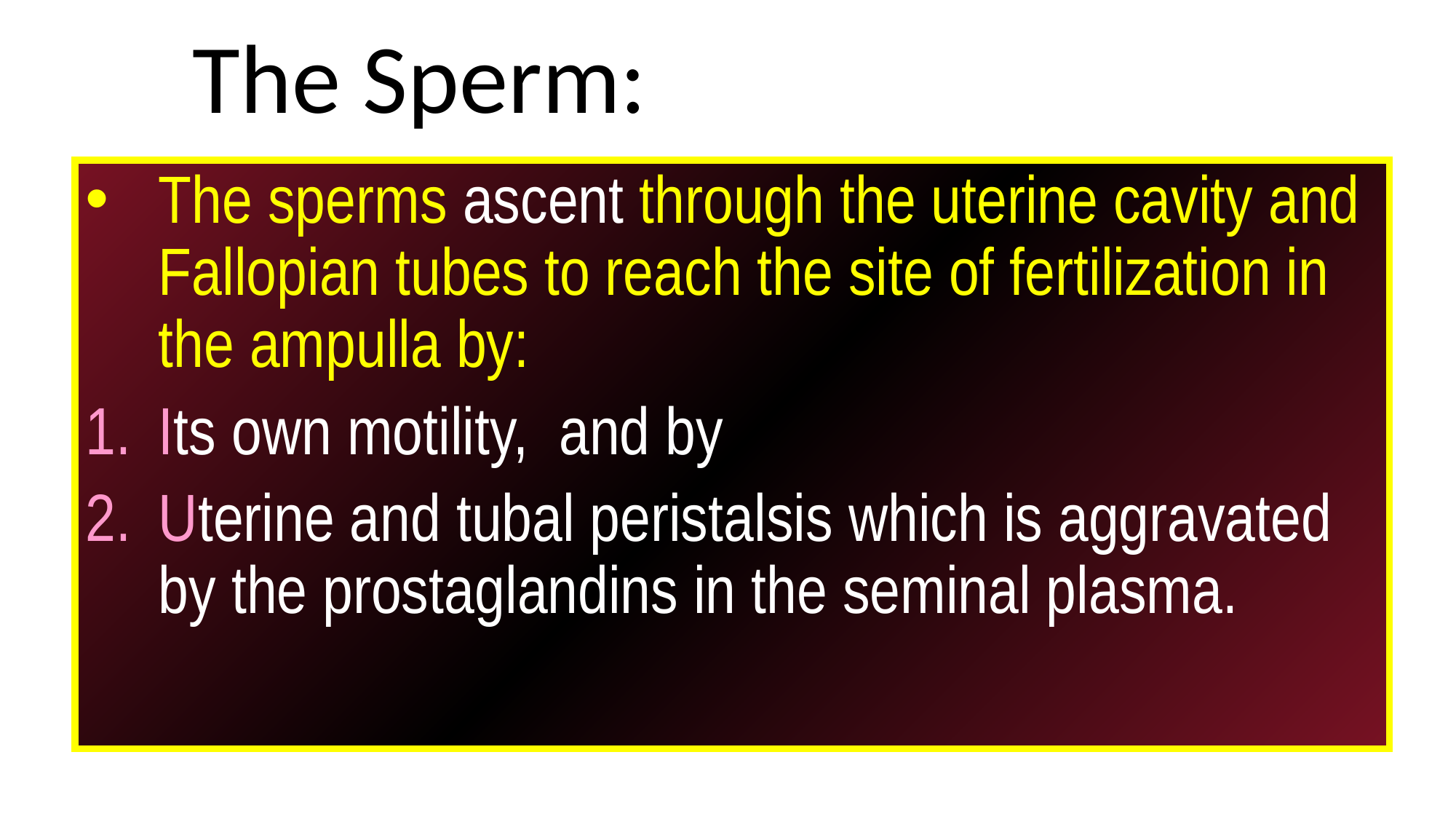

# The Sperm:
The sperms ascent through the uterine cavity and Fallopian tubes to reach the site of fertilization in the ampulla by:
Its own motility,  and by
Uterine and tubal peristalsis which is aggravated by the prostaglandins in the seminal plasma.